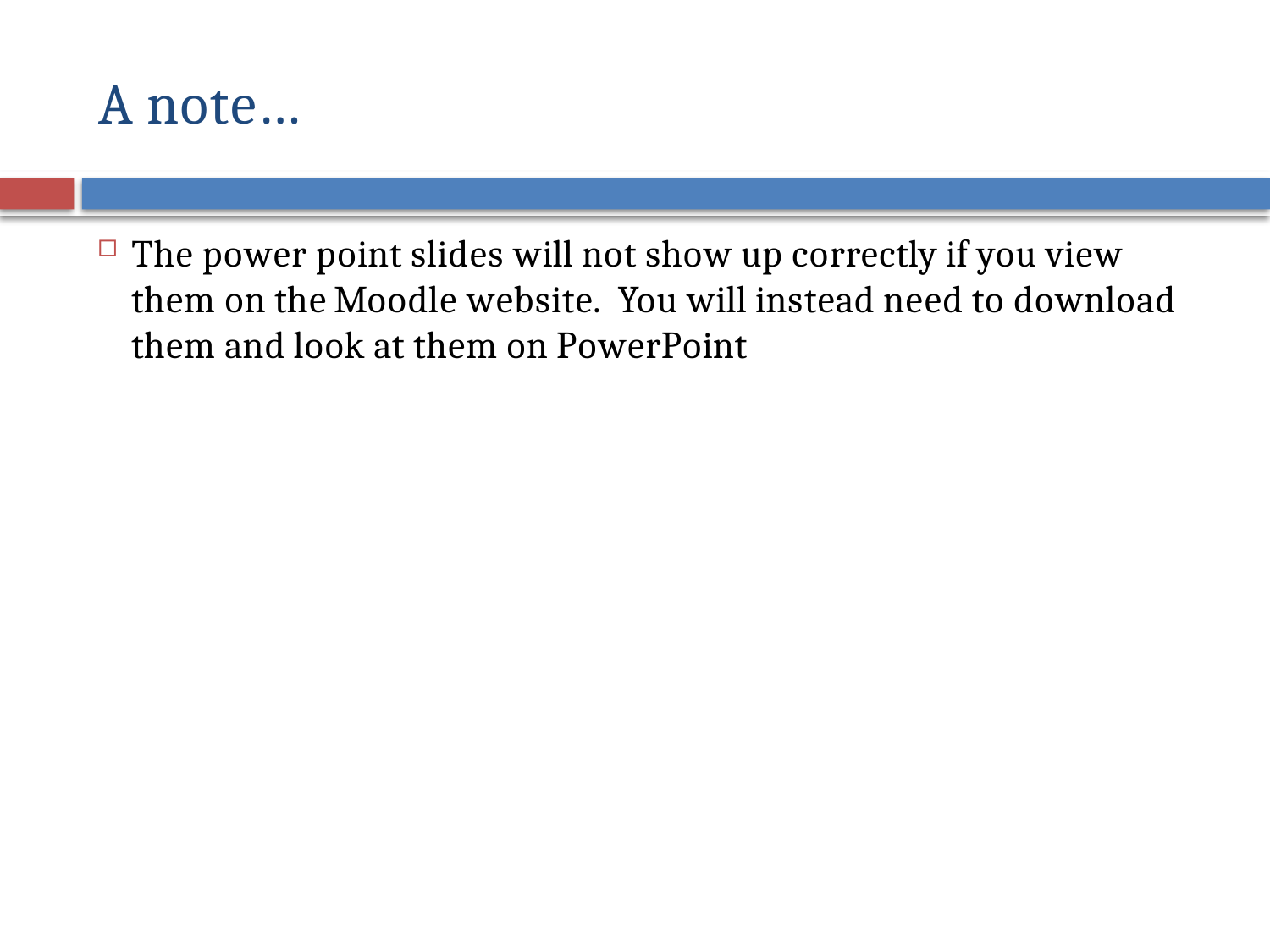

# A note…
The power point slides will not show up correctly if you view them on the Moodle website.  You will instead need to download them and look at them on PowerPoint